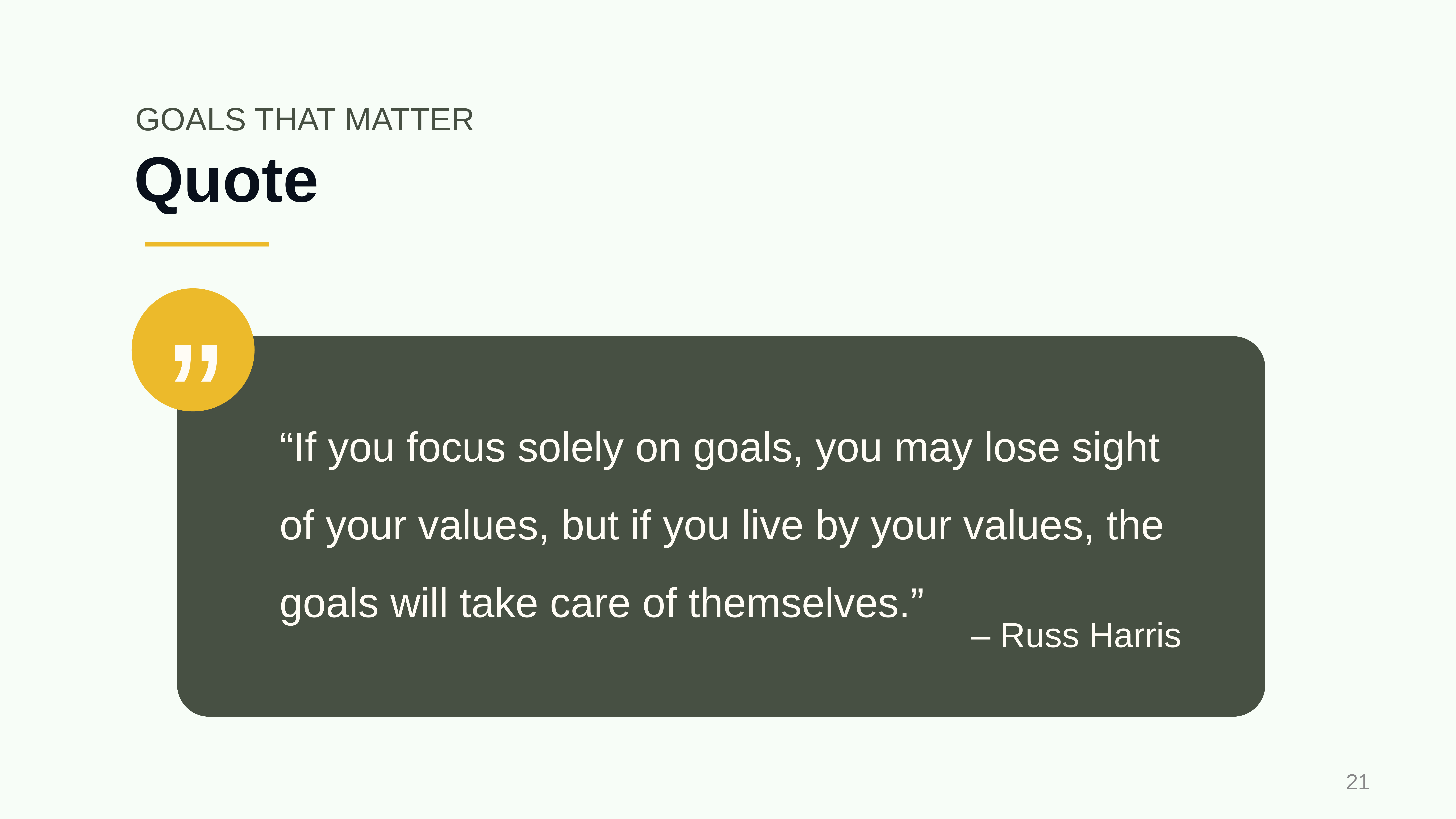

GOALS THAT MATTER
# Quote

”

“If you focus solely on goals, you may lose sight of your values, but if you live by your values, the goals will take care of themselves.”
– Russ Harris
21